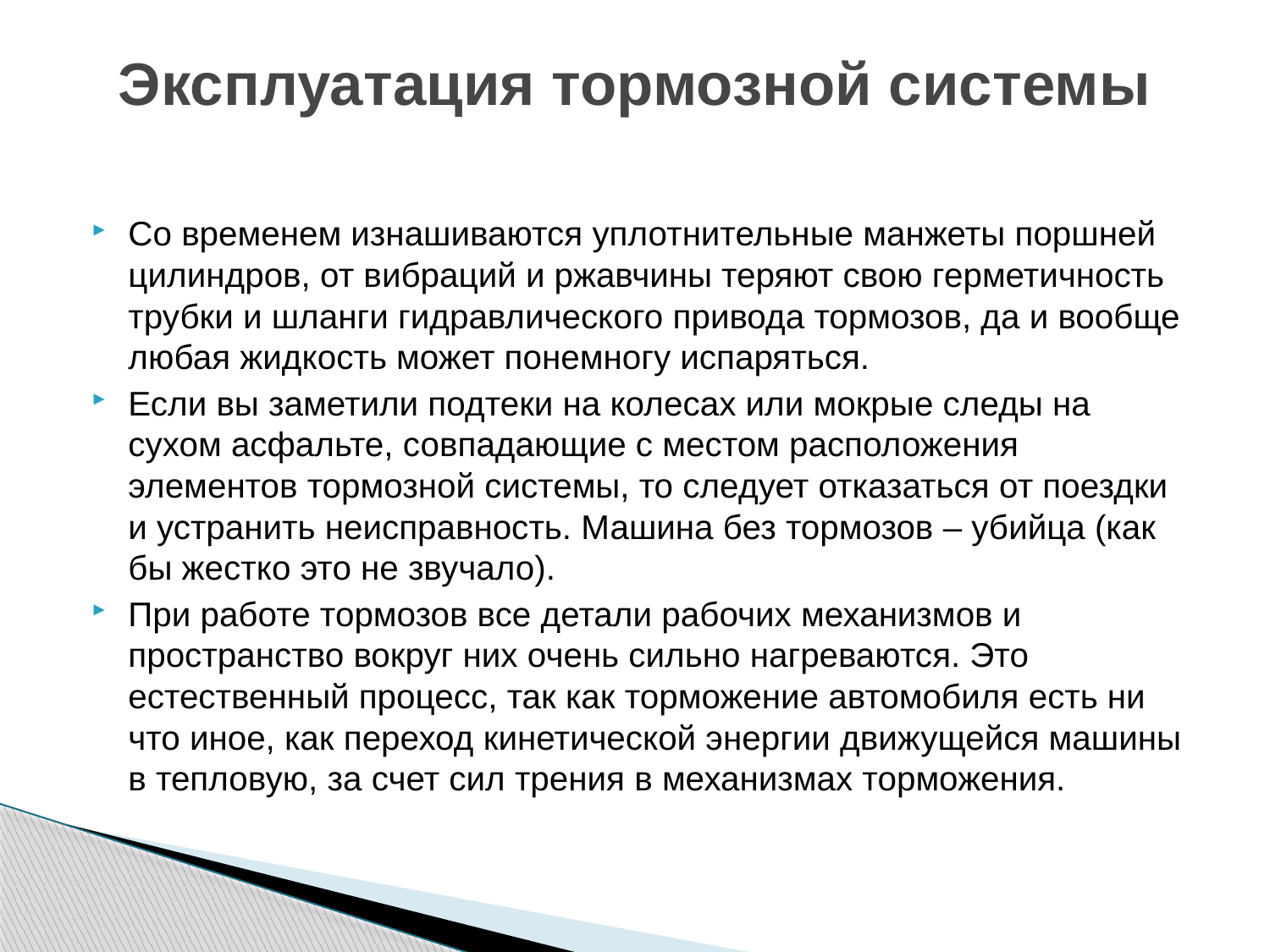

# Эксплуатация тормозной системы
Со временем изнашиваются уплотнительные манжеты поршней цилиндров, от вибраций и ржавчины теряют свою герметичность трубки и шланги гидравлического привода тормозов, да и вообще любая жидкость может понемногу испаряться.
Если вы заметили подтеки на колесах или мокрые следы на сухом асфальте, совпадающие с местом расположения элементов тормозной системы, то следует отказаться от поездки и устранить неисправность. Машина без тормозов – убийца (как бы жестко это не звучало).
При работе тормозов все детали рабочих механизмов и пространство вокруг них очень сильно нагреваются. Это естественный процесс, так как торможение автомобиля есть ни что иное, как переход кинетической энергии движущейся машины в тепловую, за счет сил трения в механизмах торможения.